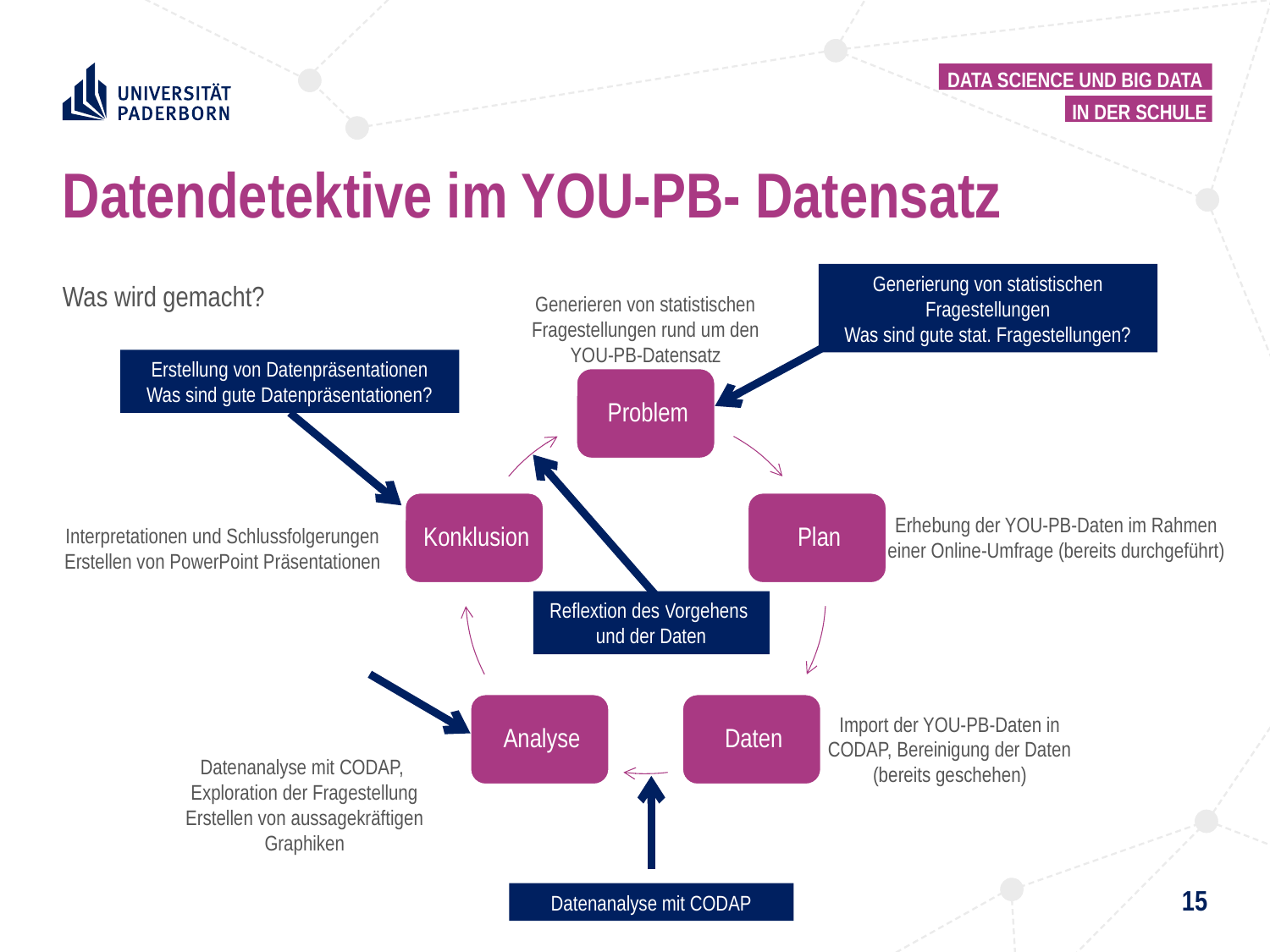

Data science und big data
In der schule
# Datendetektive im YOU-PB- Datensatz
Generierung von statistischen Fragestellungen
Was sind gute stat. Fragestellungen?

Was wird gemacht?

Generieren von statistischen Fragestellungen rund um den YOU-PB-Datensatz
Erstellung von Datenpräsentationen
Was sind gute Datenpräsentationen?
Problem
Plan
Daten
Analyse
Konklusion
Erhebung der YOU-PB-Daten im Rahmen einer Online-Umfrage (bereits durchgeführt)
Interpretationen und Schlussfolgerungen
Erstellen von PowerPoint Präsentationen
Reflextion des Vorgehens
und der Daten
Import der YOU-PB-Daten in CODAP, Bereinigung der Daten (bereits geschehen)
Datenanalyse mit CODAP,  Exploration der Fragestellung
Erstellen von aussagekräftigen Graphiken
15
Datenanalyse mit CODAP